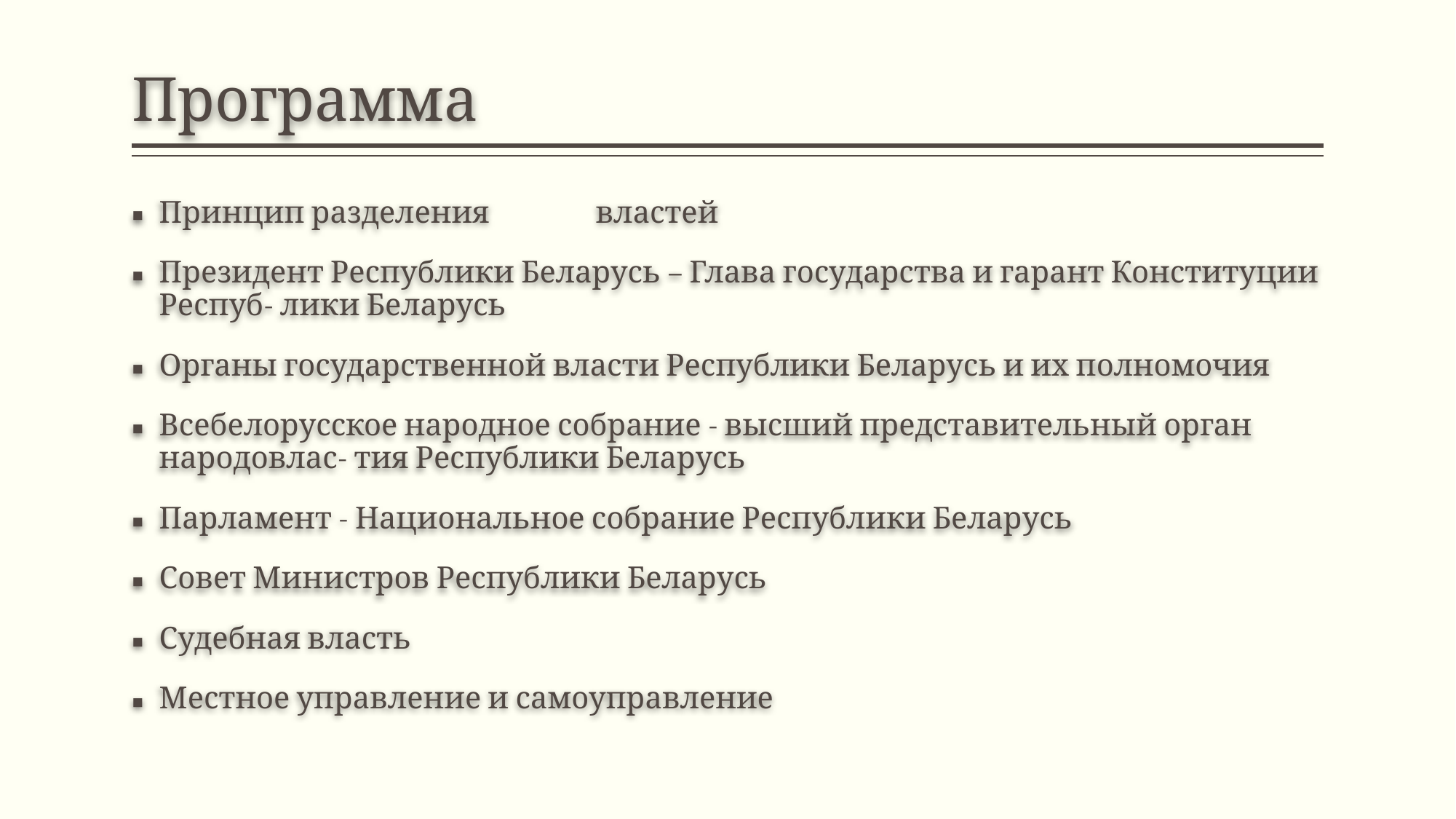

# Программа
Принцип разделения	властей
Президент Республики Беларусь – Глава государства и гарант Конституции Респуб- лики Беларусь
Органы государственной власти Республики Беларусь и их полномочия
Всебелорусское народное собрание - высший представительный орган народовлас- тия Республики Беларусь
Парламент - Национальное собрание Республики Беларусь
Совет Министров Республики Беларусь
Судебная власть
Местное управление и самоуправление